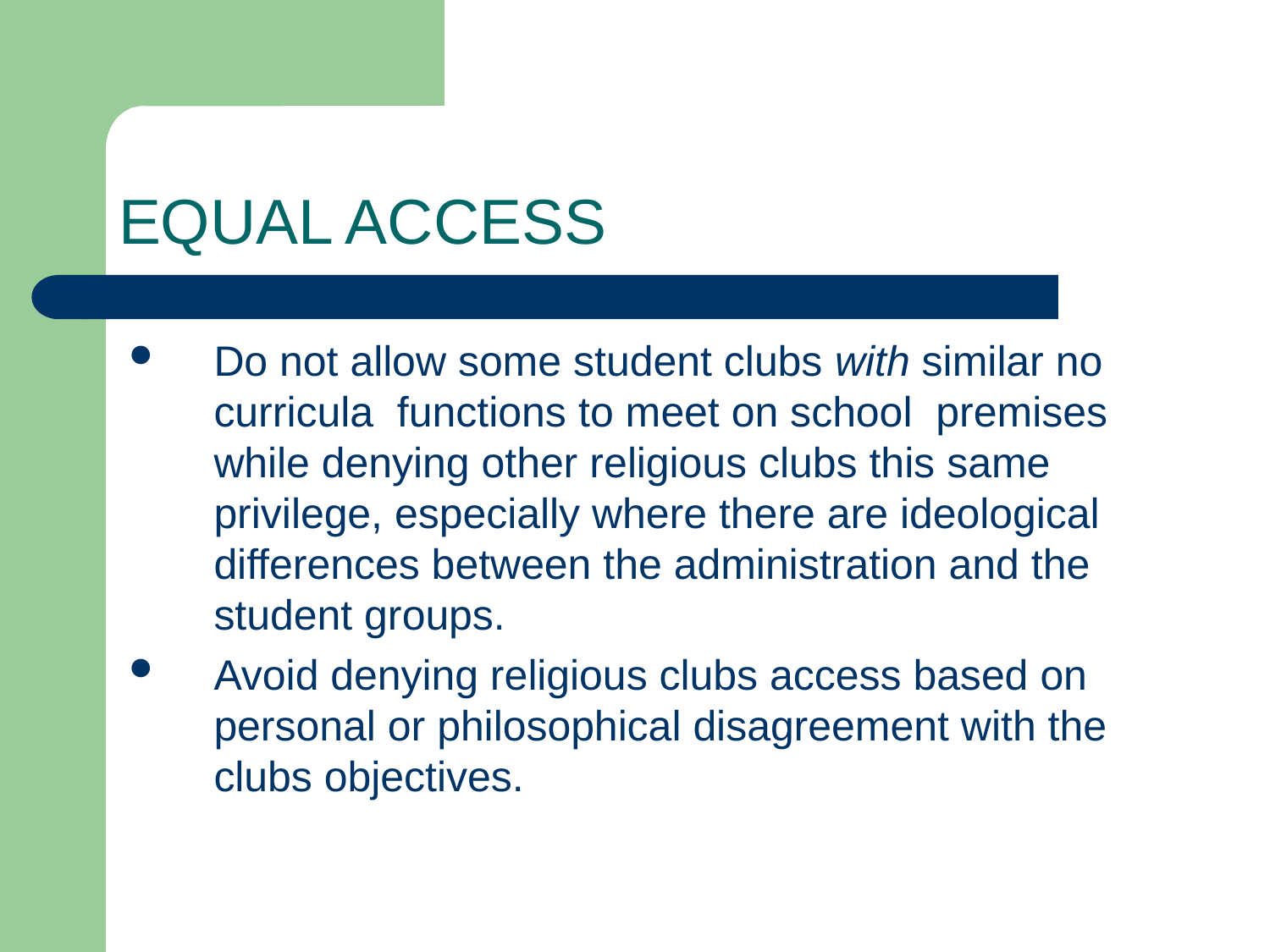

# EQUAL ACCESS
Do not allow some student clubs with similar no curricula  functions to meet on school  premises while denying other religious clubs this same privilege, especially where there are ideological differences between the administration and the student groups.
Avoid denying religious clubs access based on personal or philosophical disagreement with the clubs objectives.